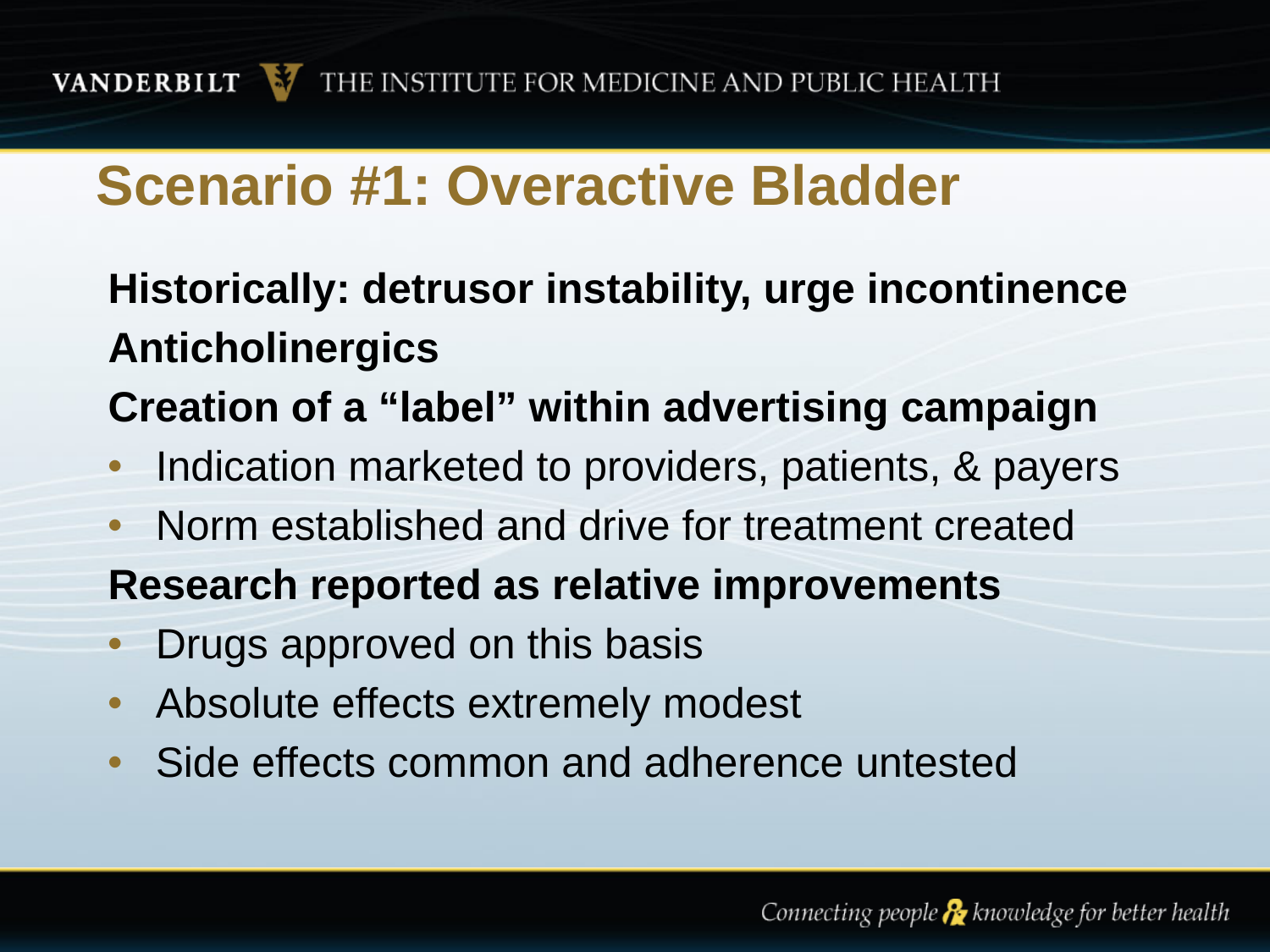

# Scenario #1: Overactive Bladder
Historically: detrusor instability, urge incontinence
Anticholinergics
Creation of a “label” within advertising campaign
Indication marketed to providers, patients, & payers
Norm established and drive for treatment created
Research reported as relative improvements
Drugs approved on this basis
Absolute effects extremely modest
Side effects common and adherence untested